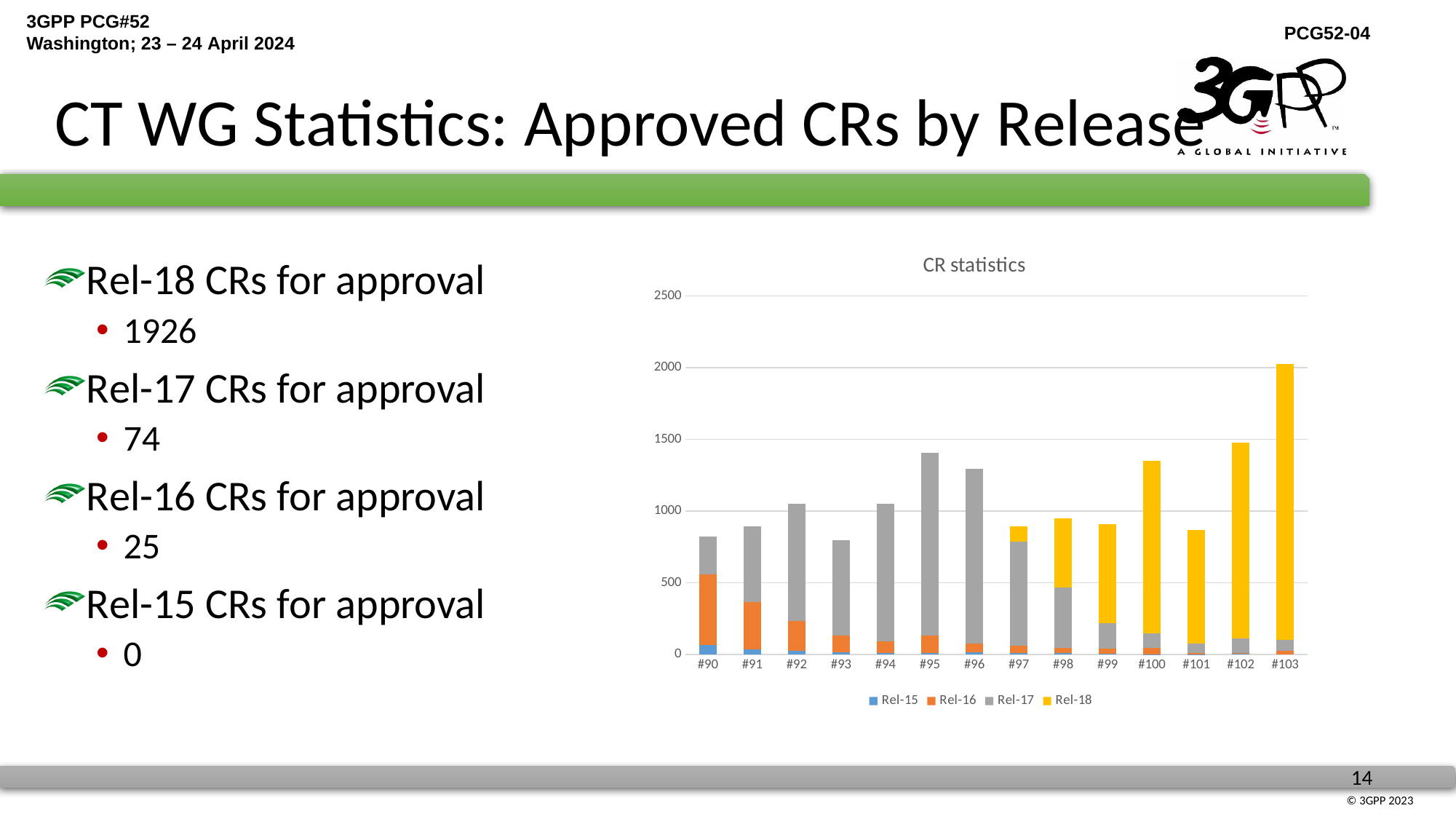

# CT WG Statistics: Approved CRs by Release

### Chart: CR statistics

| Category | Rel-15 | Rel-16 | Rel-17 | Rel-18 |
|---|---|---|---|---|
| #90 | 68.0 | 489.0 | 266.0 | None |
| #91 | 36.0 | 328.0 | 529.0 | None |
| #92 | 25.0 | 209.0 | 818.0 | None |
| #93 | 16.0 | 117.0 | 663.0 | None |
| #94 | 10.0 | 83.0 | 956.0 | None |
| #95 | 12.0 | 120.0 | 1275.0 | None |
| #96 | 17.0 | 60.0 | 1220.0 | None |
| #97 | 11.0 | 48.0 | 730.0 | 103.0 |
| #98 | 10.0 | 37.0 | 420.0 | 482.0 |
| #99 | 6.0 | 35.0 | 177.0 | 688.0 |
| #100 | 2.0 | 42.0 | 101.0 | 1205.0 |
| #101 | 1.0 | 11.0 | 64.0 | 794.0 |
| #102 | 4.0 | 6.0 | 99.0 | 1367.0 |
| #103 | 0.0 | 25.0 | 74.0 | 1926.0 |
Rel-18 CRs for approval
1926
Rel-17 CRs for approval
74
Rel-16 CRs for approval
25
Rel-15 CRs for approval
0